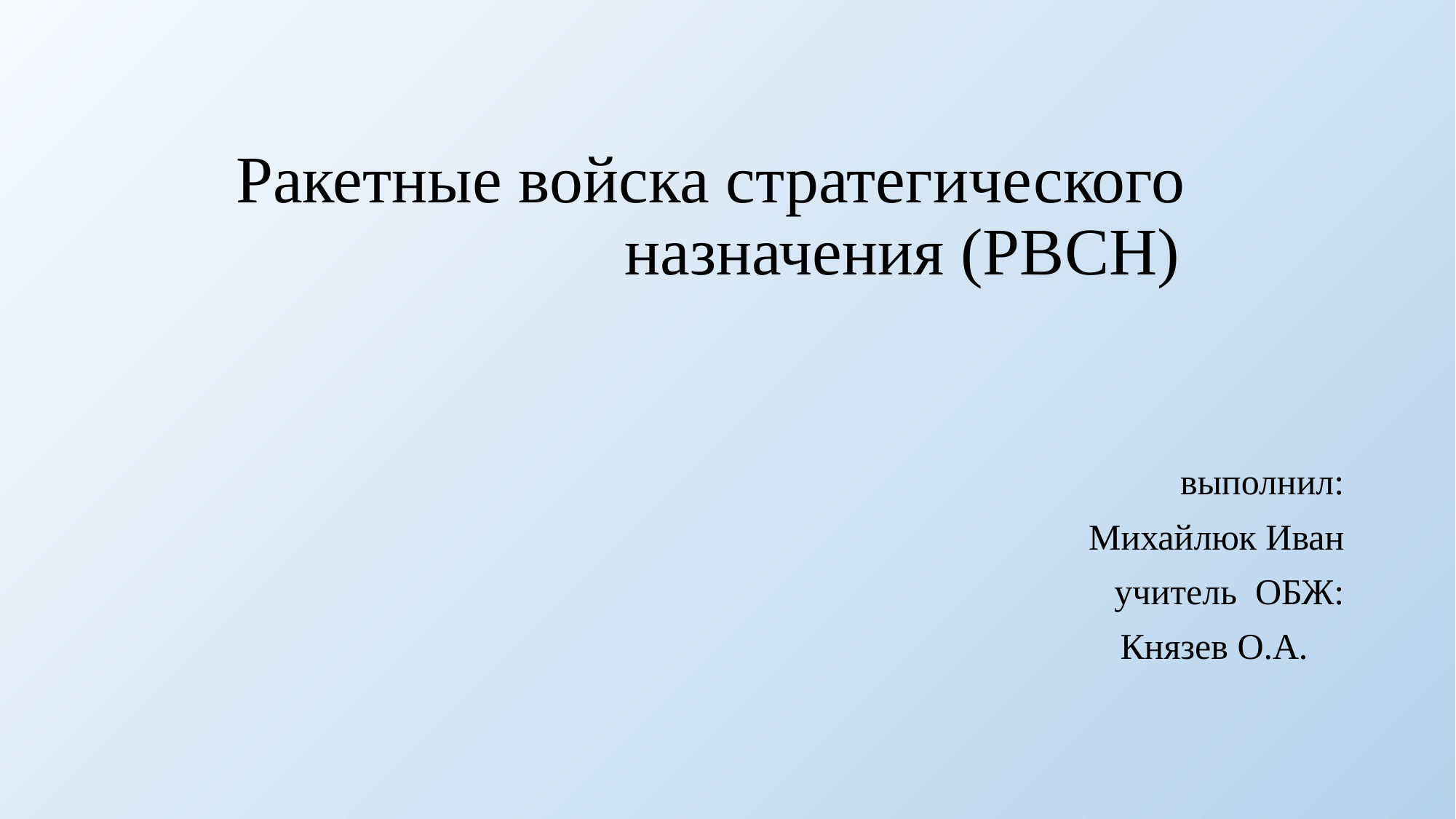

# Ракетные войска стратегического назначения (РВСН)

                                                                                                   выполнил:
                                                                                                        Михайлюк Иван
                                                                                                        учитель  ОБЖ:
                                                                                                        Князев О.А.